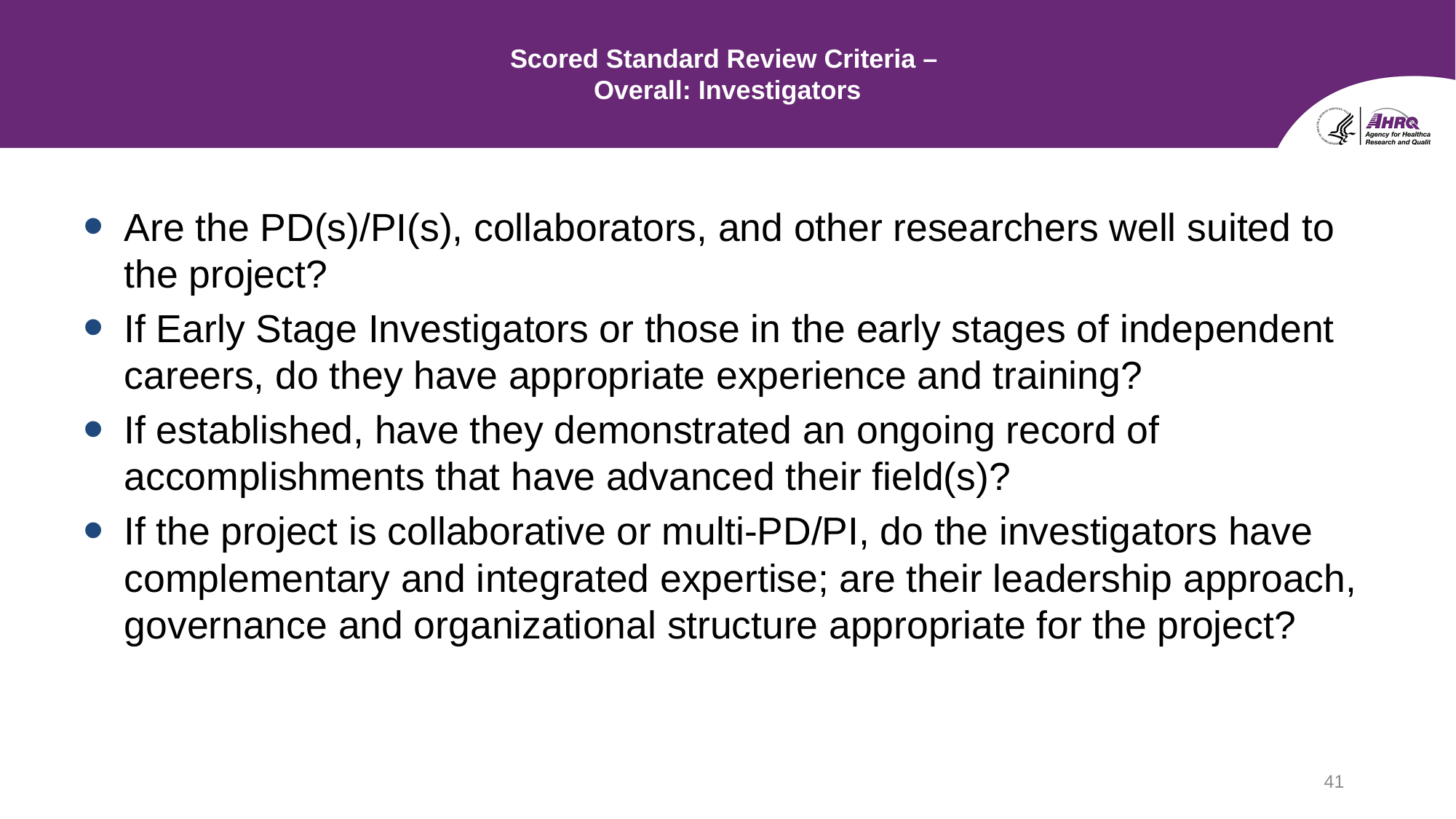

# Scored Standard Review Criteria – Overall: Investigators
Are the PD(s)/PI(s), collaborators, and other researchers well suited to the project?
If Early Stage Investigators or those in the early stages of independent careers, do they have appropriate experience and training?
If established, have they demonstrated an ongoing record of accomplishments that have advanced their field(s)?
If the project is collaborative or multi-PD/PI, do the investigators have complementary and integrated expertise; are their leadership approach, governance and organizational structure appropriate for the project?
41